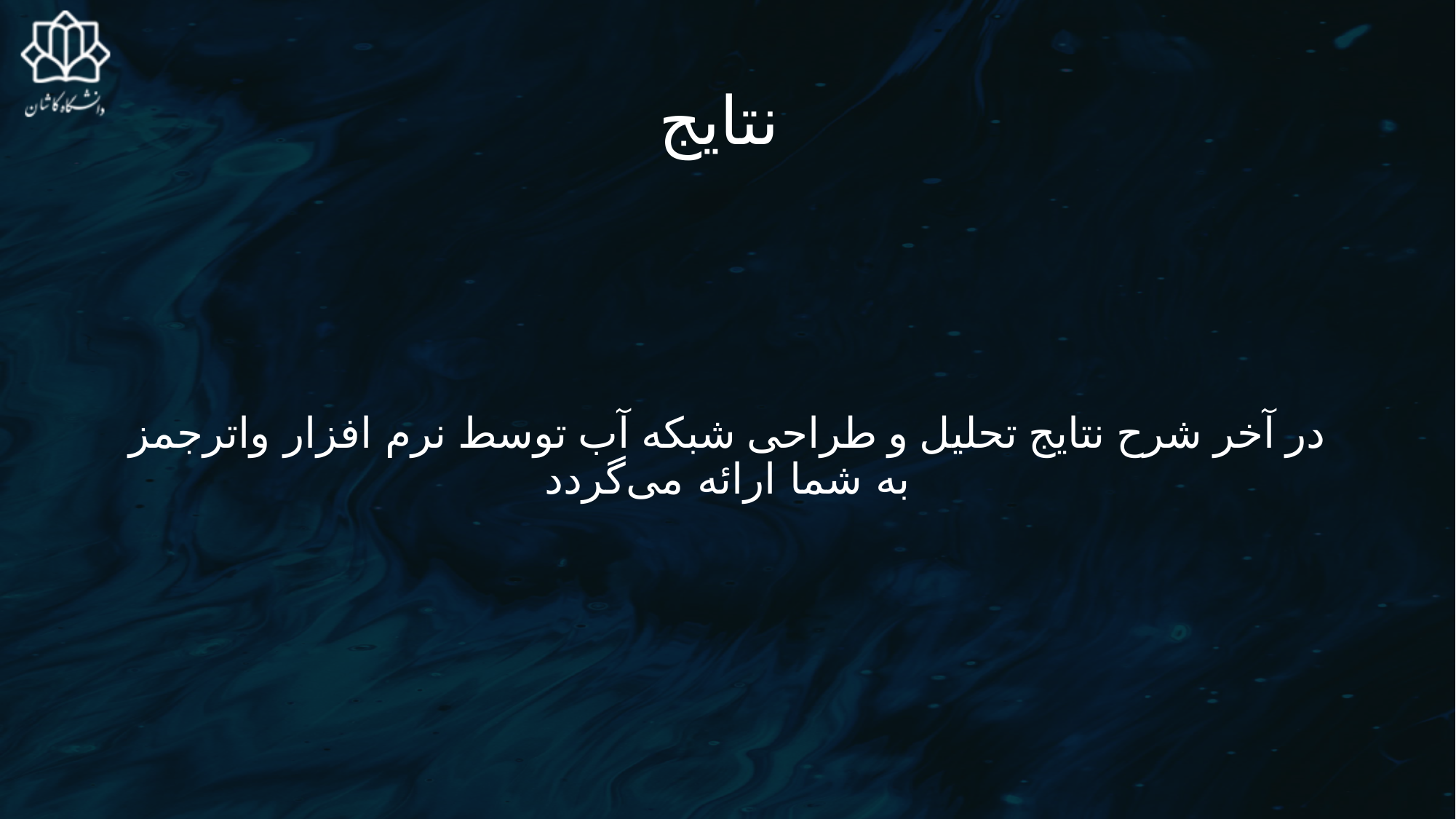

# نتایج

در آخر شرح نتایج تحلیل و طراحی شبکه آب توسط نرم افزار واترجمز به شما ارائه می‌گردد